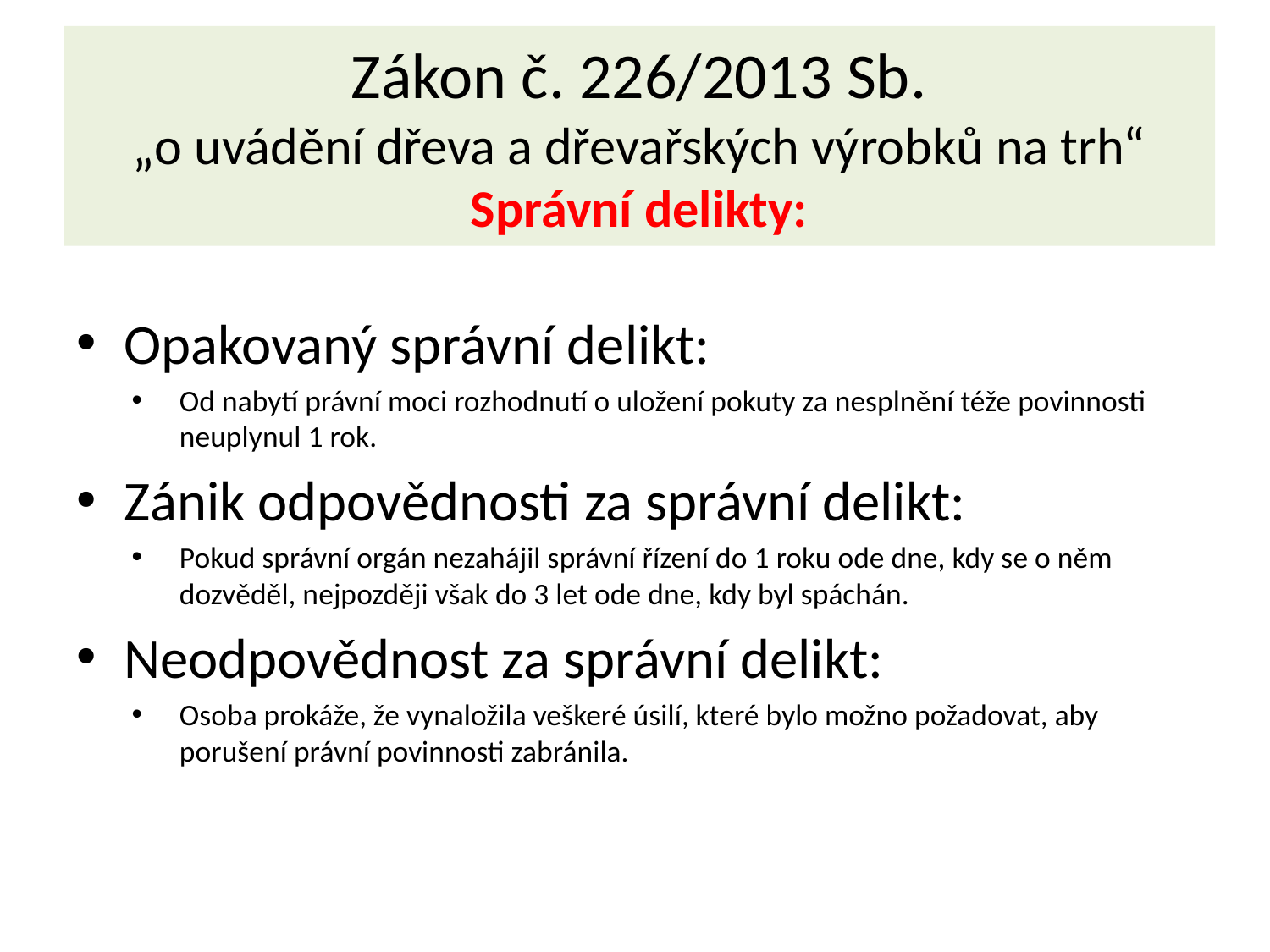

# Zákon č. 226/2013 Sb. „o uvádění dřeva a dřevařských výrobků na trh“ Správní delikty:

Opakovaný správní delikt:
Od nabytí právní moci rozhodnutí o uložení pokuty za nesplnění téže povinnosti neuplynul 1 rok.
Zánik odpovědnosti za správní delikt:
Pokud správní orgán nezahájil správní řízení do 1 roku ode dne, kdy se o něm dozvěděl, nejpozději však do 3 let ode dne, kdy byl spáchán.
Neodpovědnost za správní delikt:
Osoba prokáže, že vynaložila veškeré úsilí, které bylo možno požadovat, aby porušení právní povinnosti zabránila.